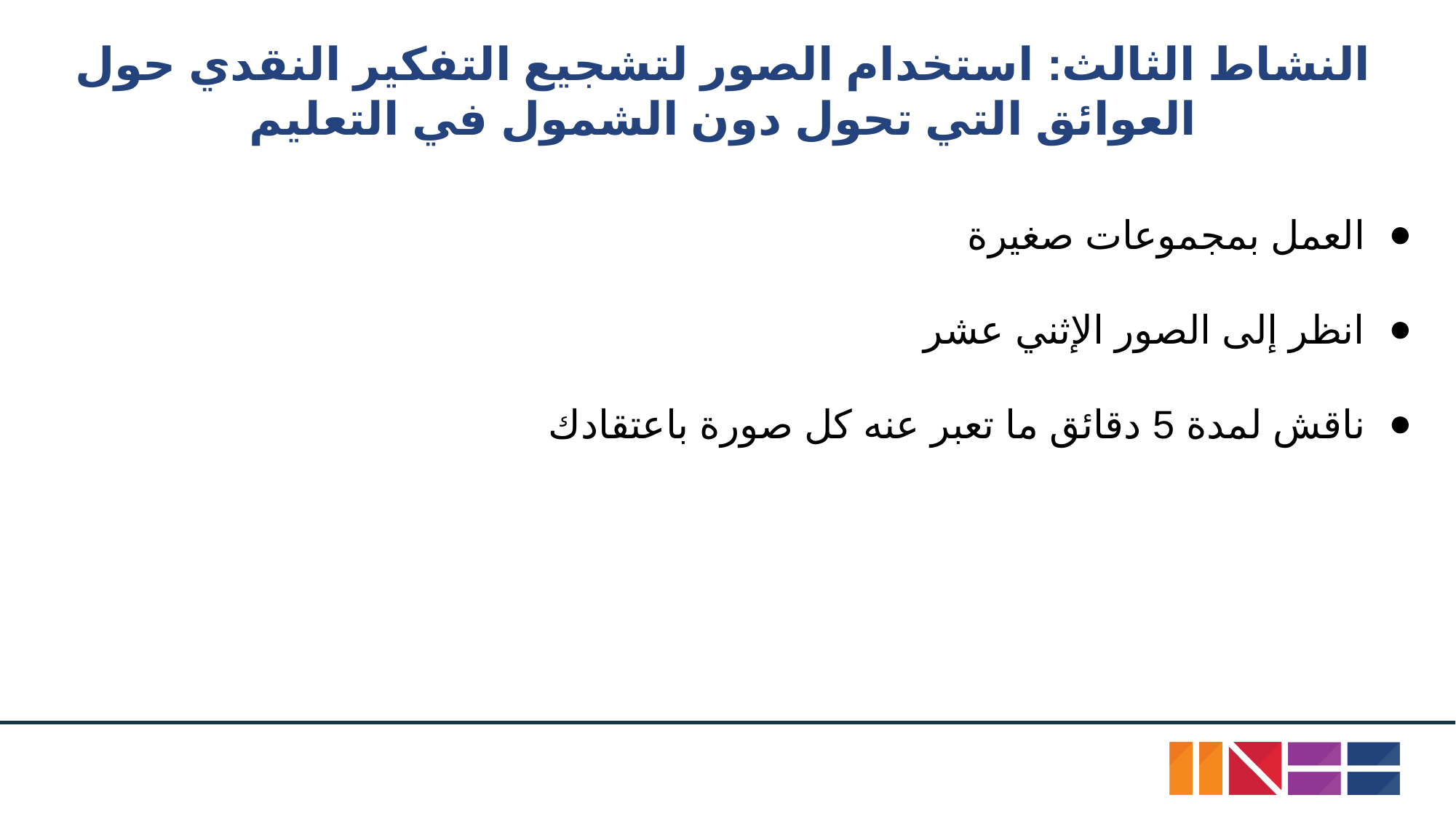

# النشاط الثالث: استخدام الصور لتشجيع التفكير النقدي حول العوائق التي تحول دون الشمول في التعليم

العمل بمجموعات صغيرة

انظر إلى الصور الإثني عشر

ناقش لمدة 5 دقائق ما تعبر عنه كل صورة باعتقادك